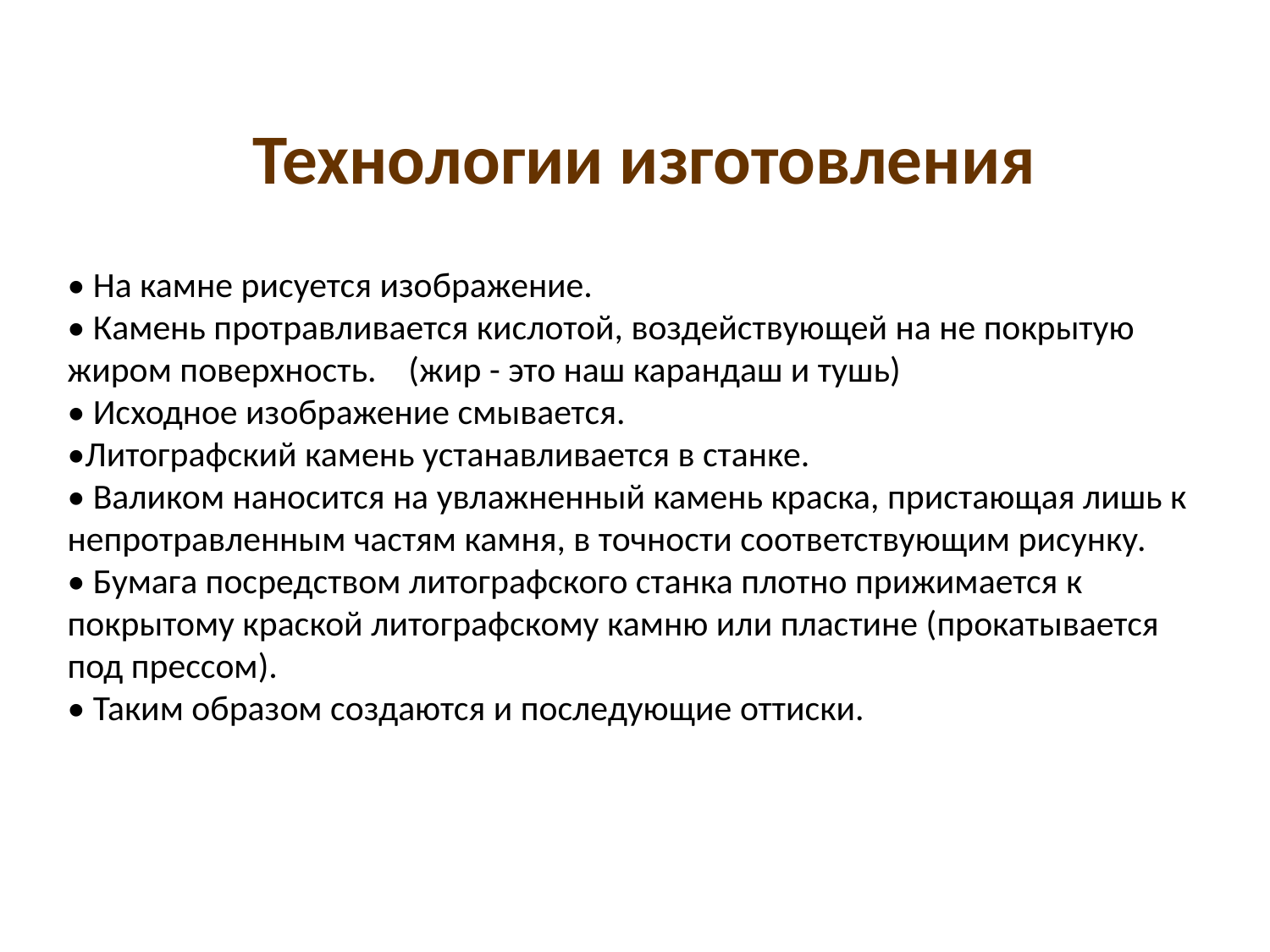

Технологии изготовления
• На камне рисуется изображение.
• Камень протравливается кислотой, воздействующей на не покрытую жиром поверхность.    (жир - это наш карандаш и тушь)
• Исходное изображение смывается.
•Литографский камень устанавливается в станке.
• Валиком наносится на увлажненный камень краска, пристающая лишь к непротравленным частям камня, в точности соответствующим рисунку.
• Бумага посредством литографского станка плотно прижимается к покрытому краской литографскому камню или пластине (прокатывается под прессом).
• Таким образом создаются и последующие оттиски.